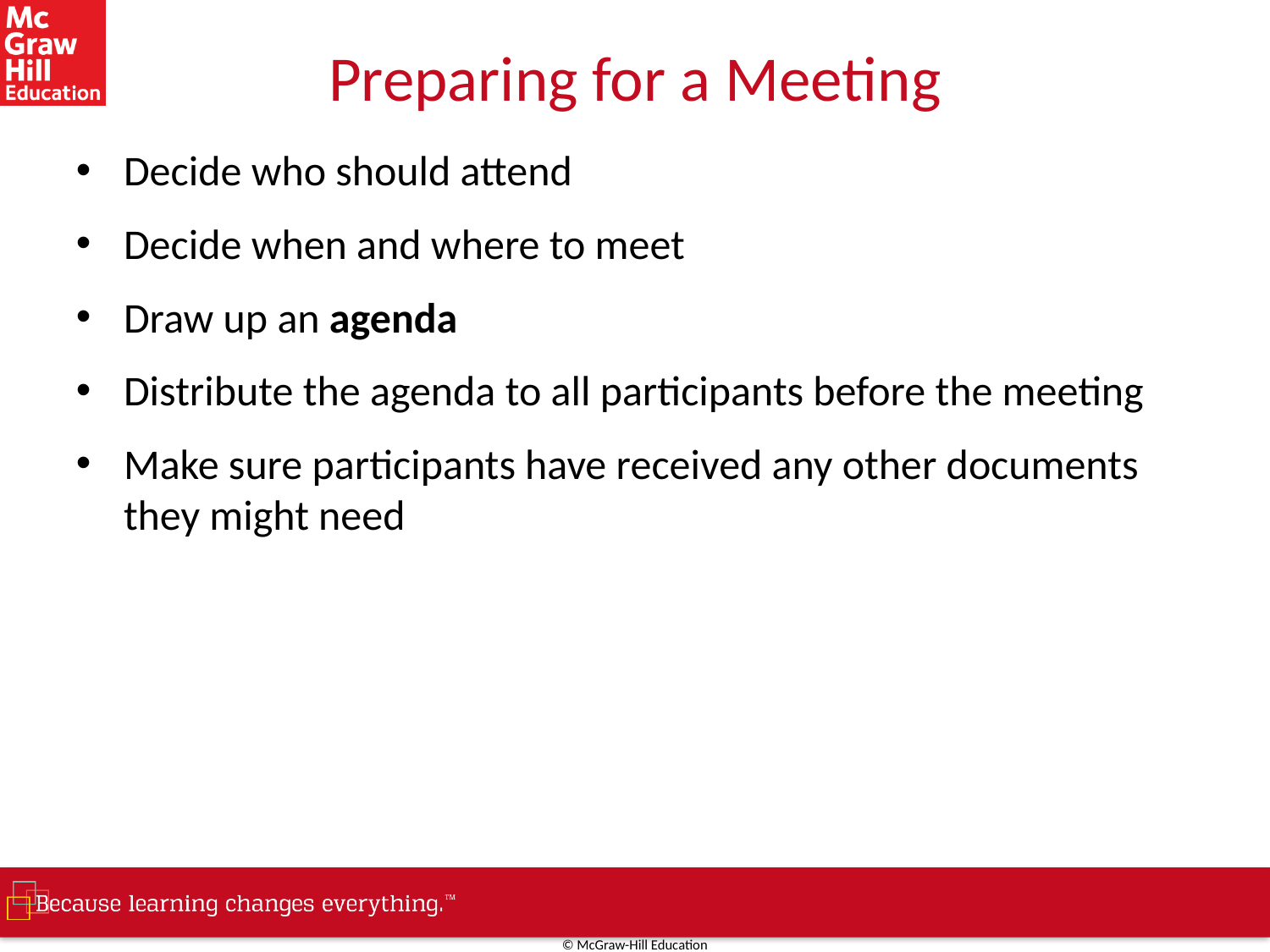

# Preparing for a Meeting
Decide who should attend
Decide when and where to meet
Draw up an agenda
Distribute the agenda to all participants before the meeting
Make sure participants have received any other documents they might need